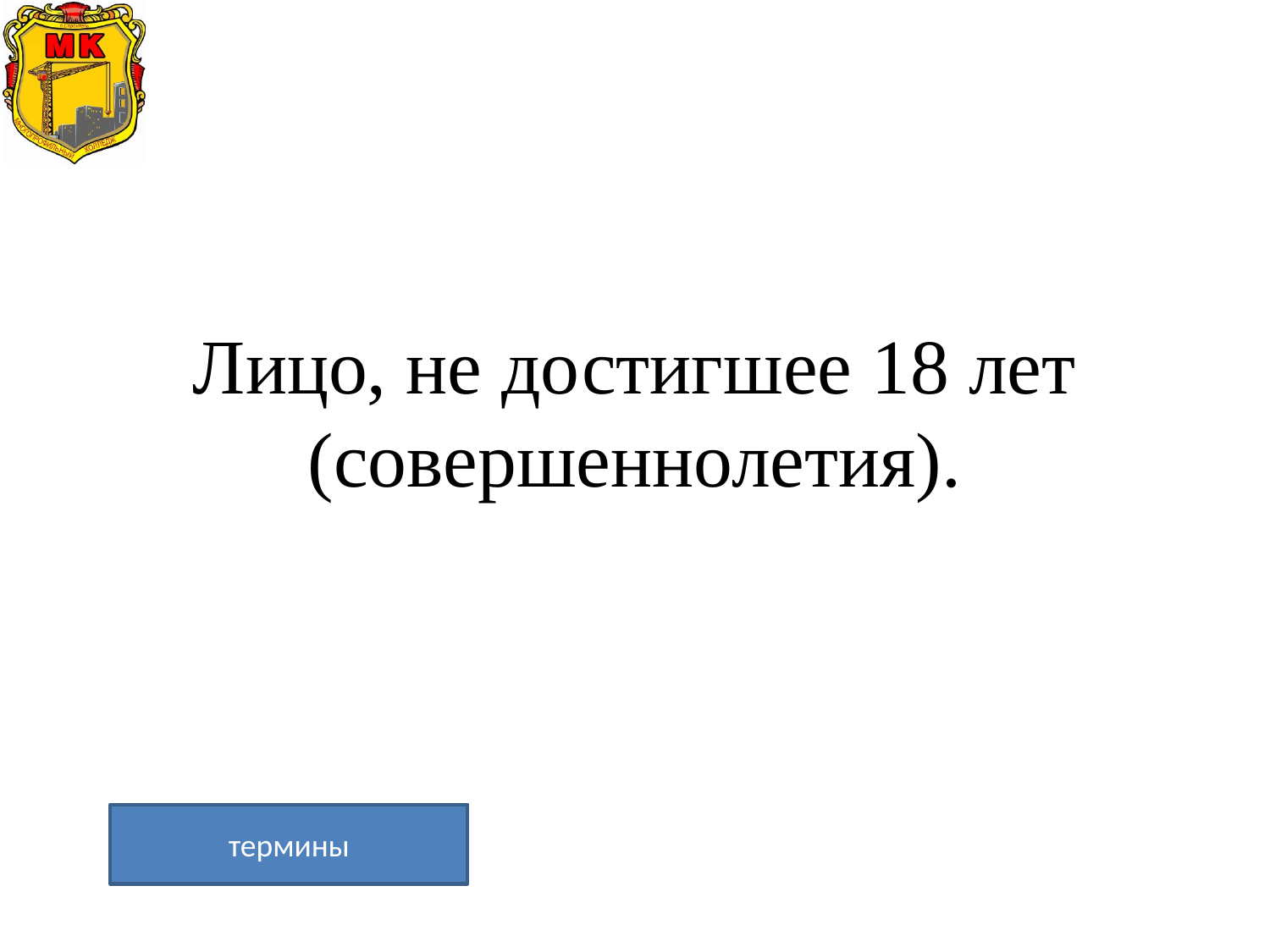

# Лицо, не достигшее 18 лет (совершеннолетия).
термины